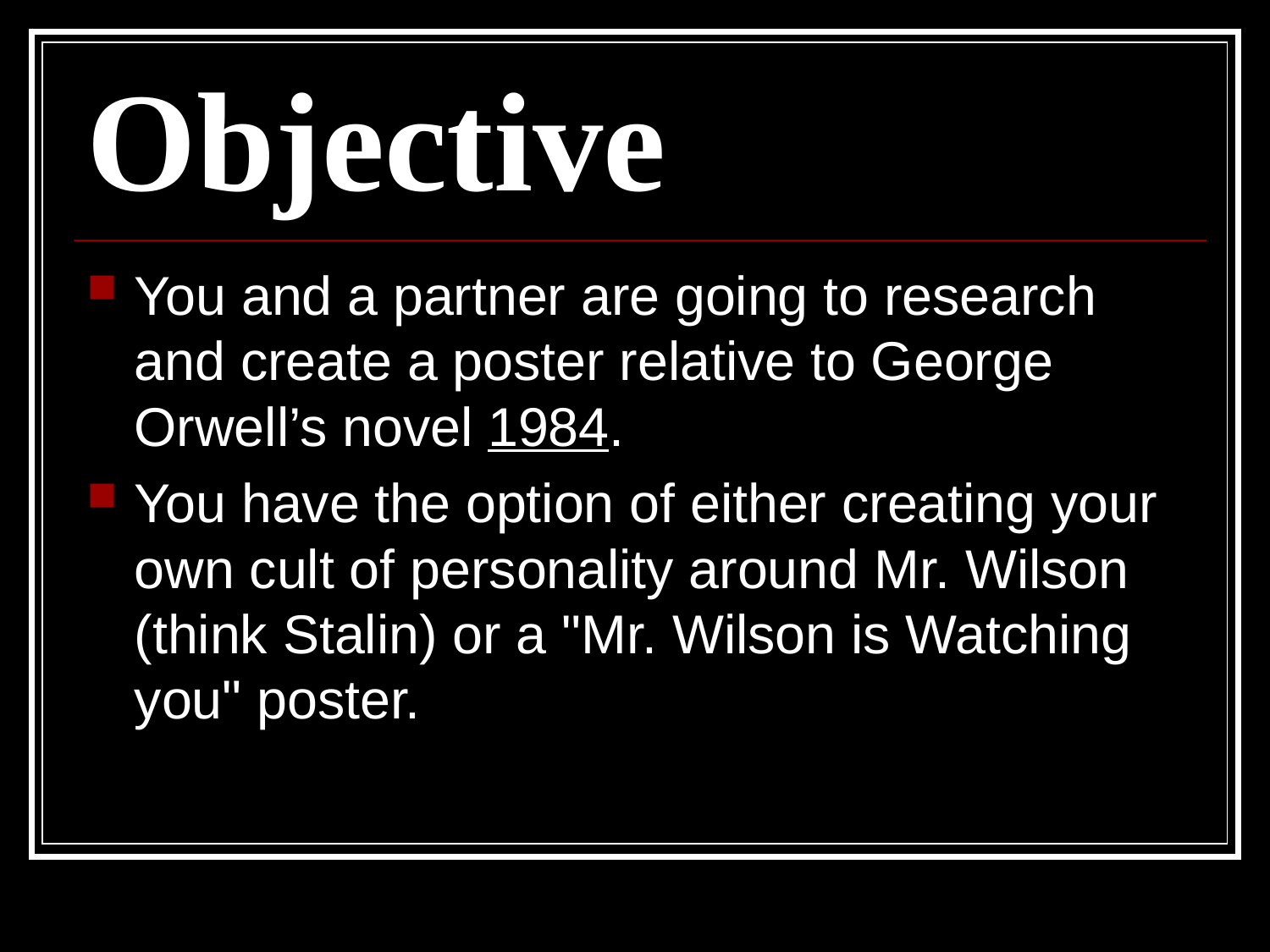

# Objective
You and a partner are going to research and create a poster relative to George Orwell’s novel 1984.
You have the option of either creating your own cult of personality around Mr. Wilson (think Stalin) or a "Mr. Wilson is Watching you" poster.